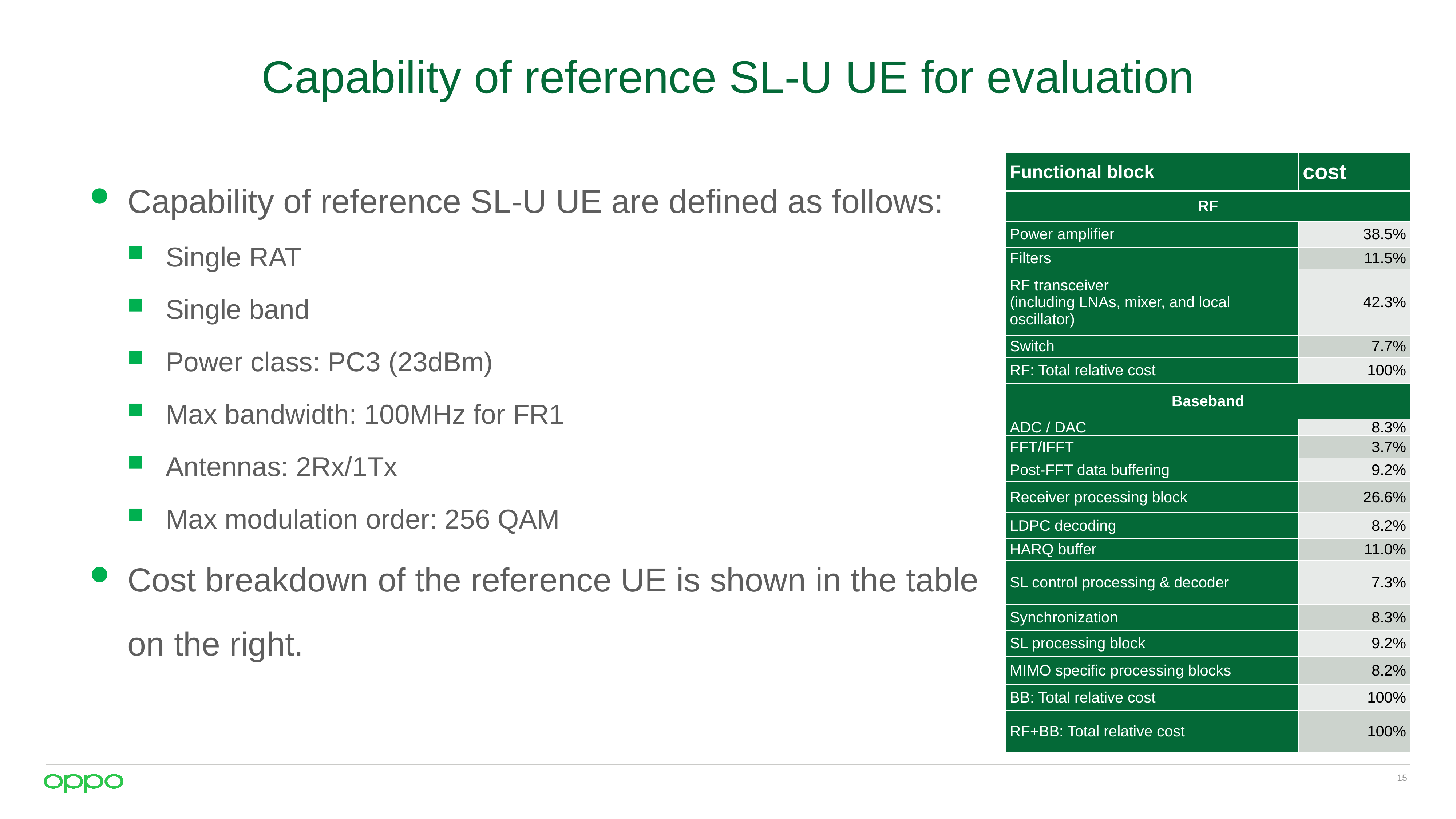

# Capability of reference SL-U UE for evaluation
Capability of reference SL-U UE are defined as follows:
Single RAT
Single band
Power class: PC3 (23dBm)
Max bandwidth: 100MHz for FR1
Antennas: 2Rx/1Tx
Max modulation order: 256 QAM
Cost breakdown of the reference UE is shown in the table on the right.
| Functional block | cost |
| --- | --- |
| RF |  |
| Power amplifier | 38.5% |
| Filters | 11.5% |
| RF transceiver (including LNAs, mixer, and local oscillator) | 42.3% |
| Switch | 7.7% |
| RF: Total relative cost | 100% |
| Baseband |  |
| ADC / DAC | 8.3% |
| FFT/IFFT | 3.7% |
| Post-FFT data buffering | 9.2% |
| Receiver processing block | 26.6% |
| LDPC decoding | 8.2% |
| HARQ buffer | 11.0% |
| SL control processing & decoder | 7.3% |
| Synchronization | 8.3% |
| SL processing block | 9.2% |
| MIMO specific processing blocks | 8.2% |
| BB: Total relative cost | 100% |
| RF+BB: Total relative cost | 100% |